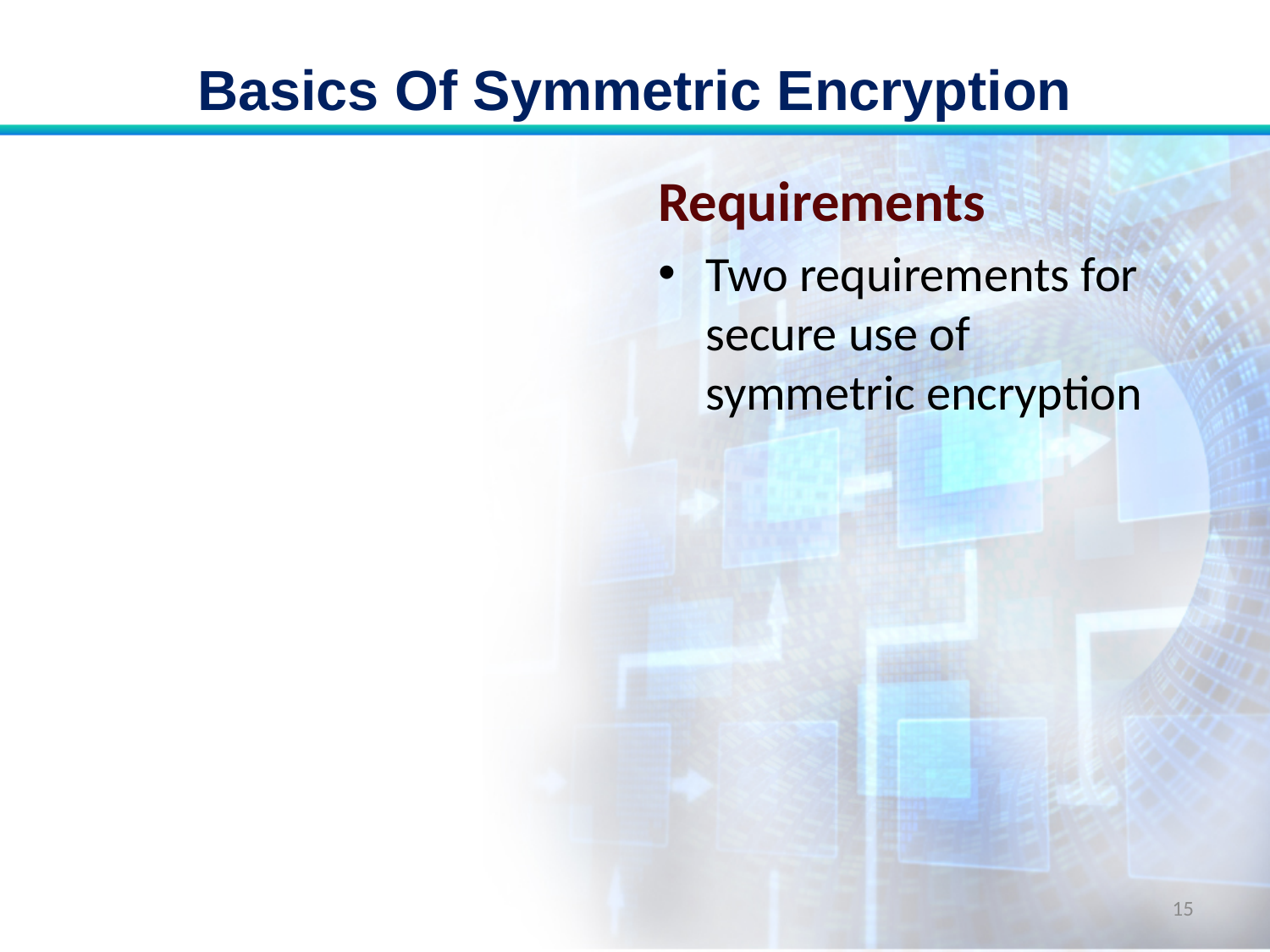

# Basics Of Symmetric Encryption
Requirements
Two requirements for secure use of symmetric encryption

15